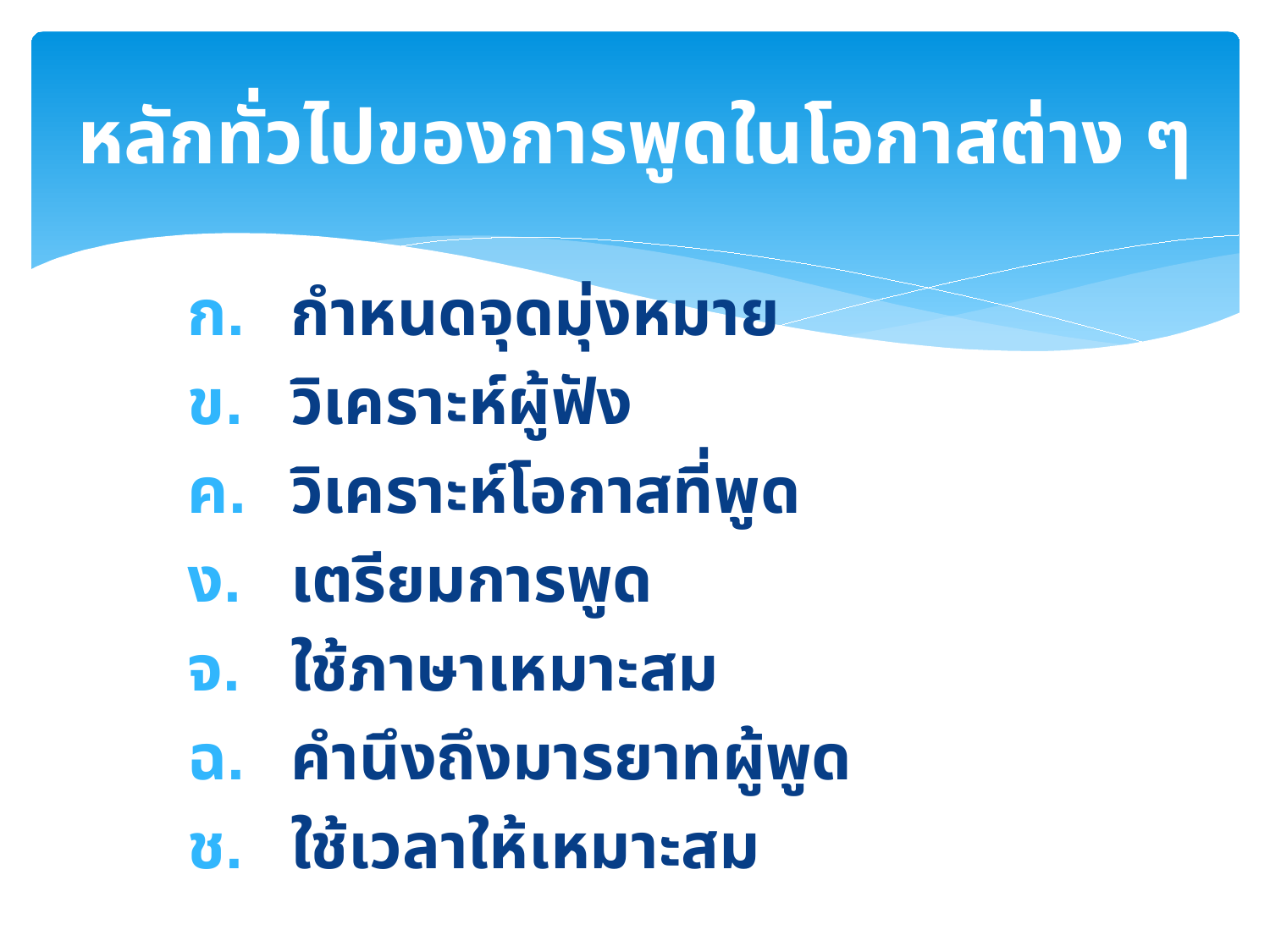

# หลักทั่วไปของการพูดในโอกาสต่าง ๆ
กำหนดจุดมุ่งหมาย
วิเคราะห์ผู้ฟัง
วิเคราะห์โอกาสที่พูด
เตรียมการพูด
ใช้ภาษาเหมาะสม
คำนึงถึงมารยาทผู้พูด
ใช้เวลาให้เหมาะสม